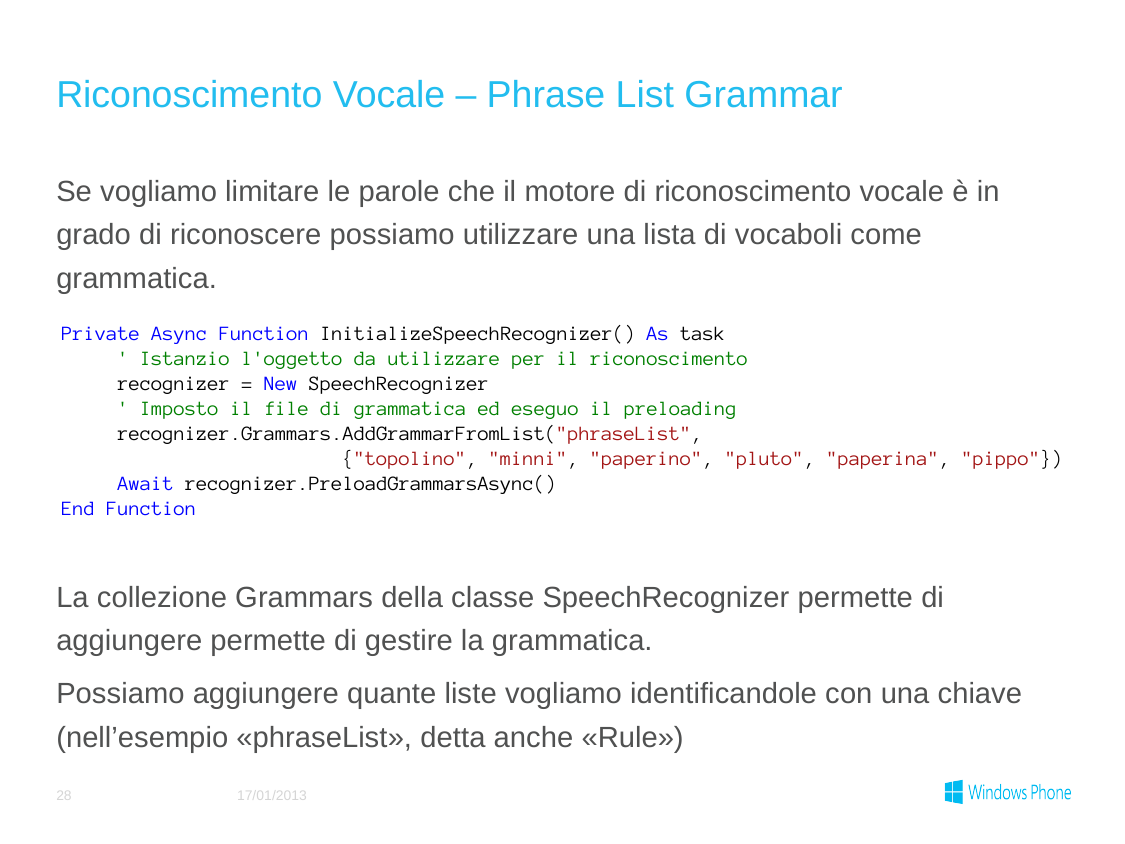

# Riconoscimento Vocale – Phrase List Grammar
Se vogliamo limitare le parole che il motore di riconoscimento vocale è in grado di riconoscere possiamo utilizzare una lista di vocaboli come grammatica.

La collezione Grammars della classe SpeechRecognizer permette di aggiungere permette di gestire la grammatica.
Possiamo aggiungere quante liste vogliamo identificandole con una chiave (nell’esempio «phraseList», detta anche «Rule»)
Private Async Function InitializeSpeechRecognizer() As task
     ' Istanzio l'oggetto da utilizzare per il riconoscimento
     recognizer = New SpeechRecognizer
     ' Imposto il file di grammatica ed eseguo il preloading
     recognizer.Grammars.AddGrammarFromList("phraseList",
                         {"topolino", "minni", "paperino", "pluto", "paperina", "pippo"})
     Await recognizer.PreloadGrammarsAsync()
End Function
28
17/01/2013